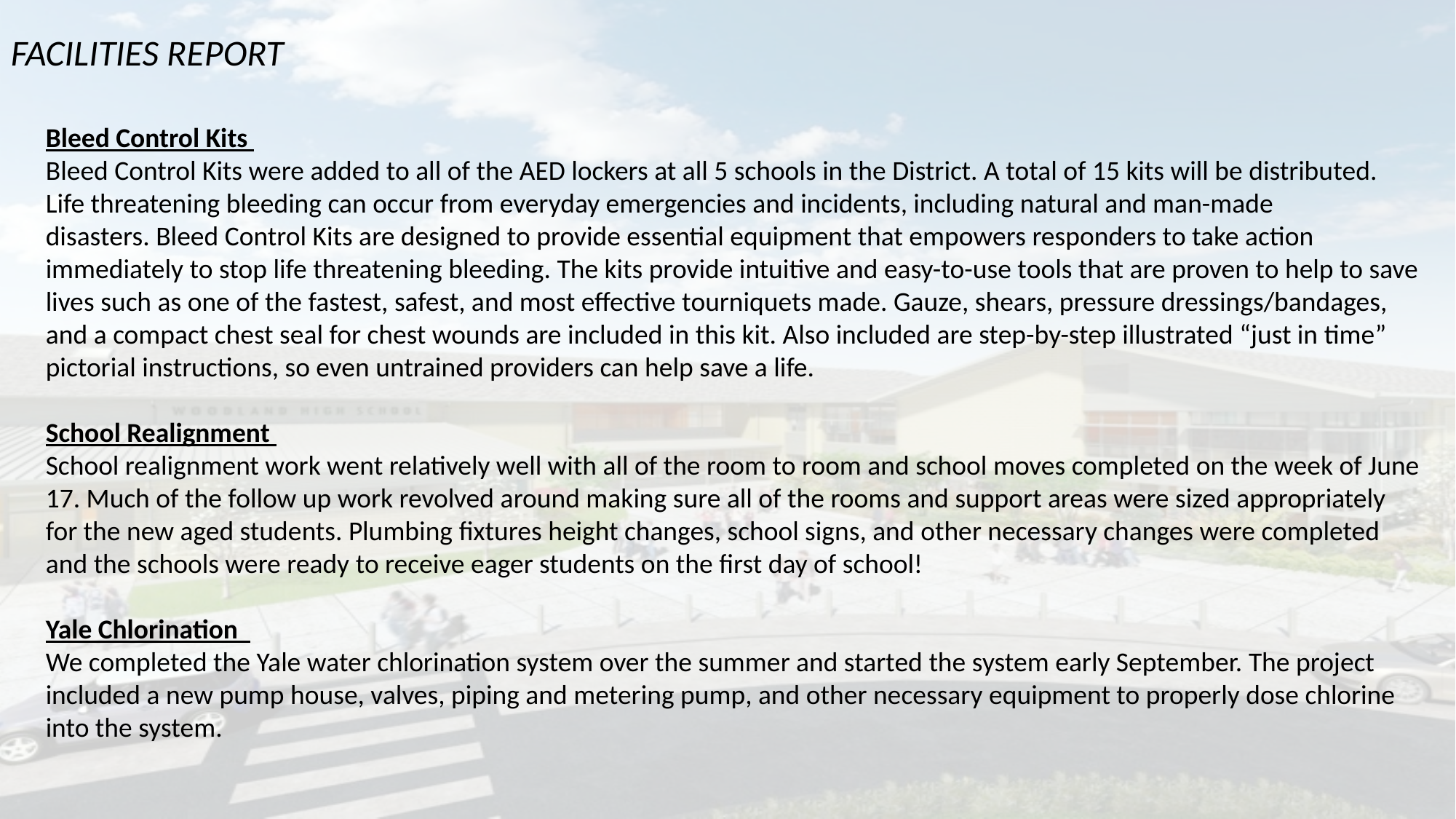

FACILITIES REPORT

Bleed Control Kits
Bleed Control Kits were added to all of the AED lockers at all 5 schools in the District. A total of 15 kits will be distributed. Life threatening bleeding can occur from everyday emergencies and incidents, including natural and man-made disasters. Bleed Control Kits are designed to provide essential equipment that empowers responders to take action immediately to stop life threatening bleeding. The kits provide intuitive and easy-to-use tools that are proven to help to save lives such as one of the fastest, safest, and most effective tourniquets made. Gauze, shears, pressure dressings/bandages, and a compact chest seal for chest wounds are included in this kit. Also included are step-by-step illustrated “just in time” pictorial instructions, so even untrained providers can help save a life.

School Realignment
School realignment work went relatively well with all of the room to room and school moves completed on the week of June 17. Much of the follow up work revolved around making sure all of the rooms and support areas were sized appropriately for the new aged students. Plumbing fixtures height changes, school signs, and other necessary changes were completed and the schools were ready to receive eager students on the first day of school!

Yale Chlorination
We completed the Yale water chlorination system over the summer and started the system early September. The project included a new pump house, valves, piping and metering pump, and other necessary equipment to properly dose chlorine into the system.